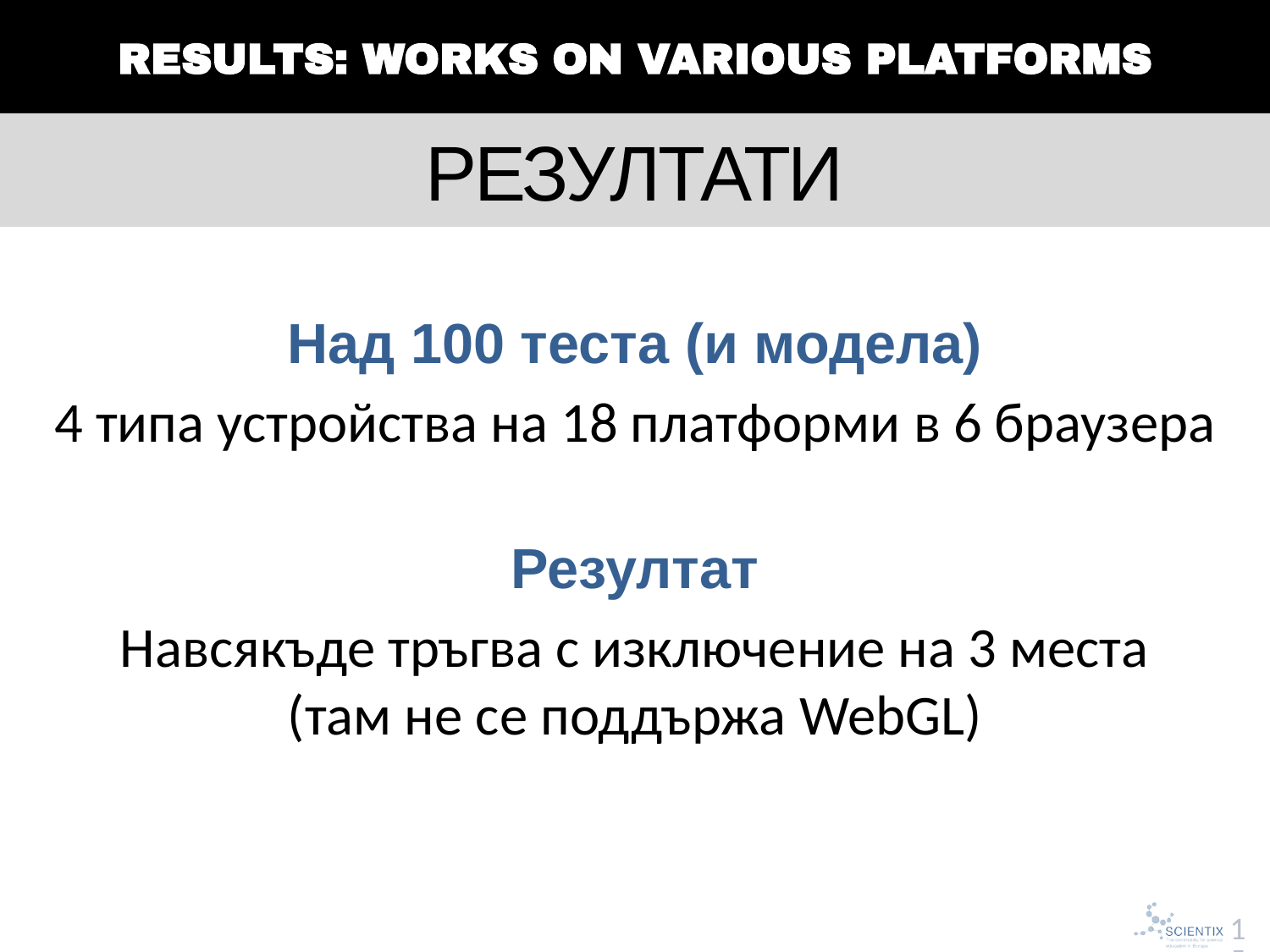

ResultS: WORKS on various platforms
# Резултати
Над 100 теста (и модела)
4 типа устройства на 18 платформи в 6 браузера
Резултат
Навсякъде тръгва с изключение на 3 места
(там не се поддържа WebGL)
15